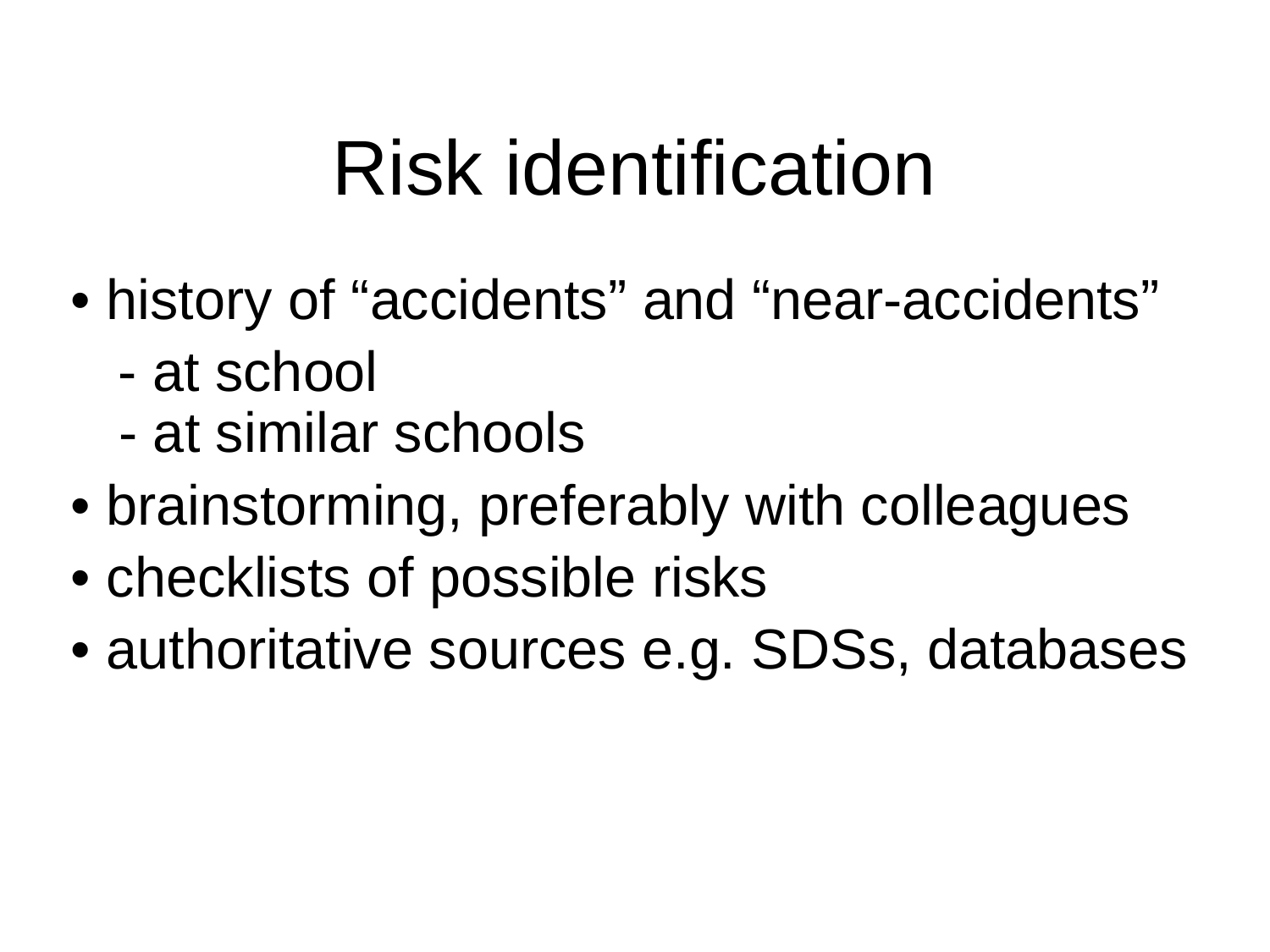

# Risk identification
• history of “accidents” and “near-accidents”
   - at school
- at similar schools
• brainstorming, preferably with colleagues
• checklists of possible risks
• authoritative sources e.g. SDSs, databases